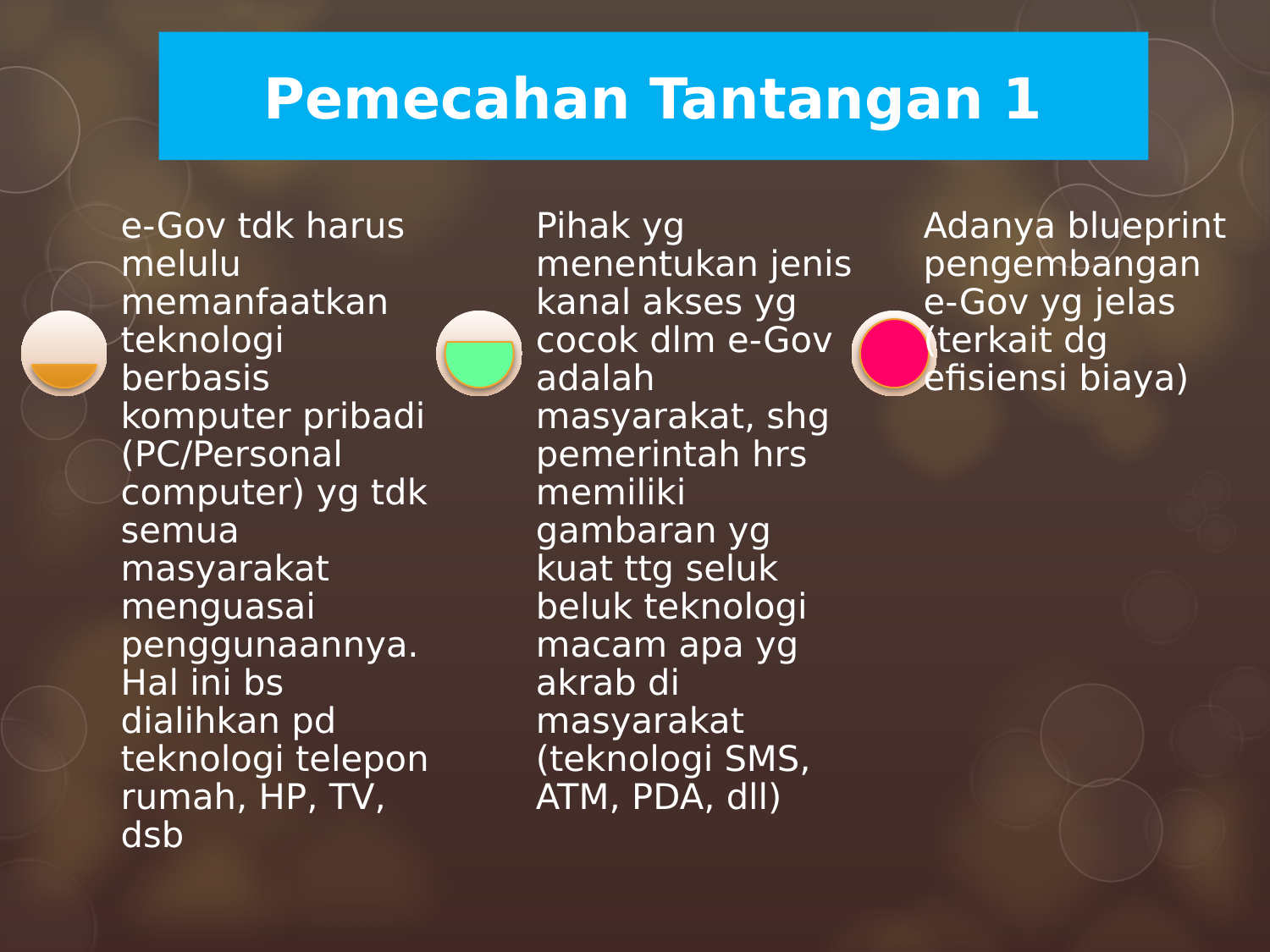

# Pemecahan Tantangan 1
e-Gov tdk harus melulu memanfaatkan teknologi berbasis komputer pribadi (PC/Personal computer) yg tdk semua masyarakat menguasai penggunaannya. Hal ini bs dialihkan pd teknologi telepon rumah, HP, TV, dsb

Pihak yg menentukan jenis kanal akses yg cocok dlm e-Gov adalah masyarakat, shg pemerintah hrs memiliki gambaran yg kuat ttg seluk beluk teknologi macam apa yg akrab di masyarakat (teknologi SMS, ATM, PDA, dll)

Adanya blueprint pengembangan e-Gov yg jelas (terkait dg efisiensi biaya)